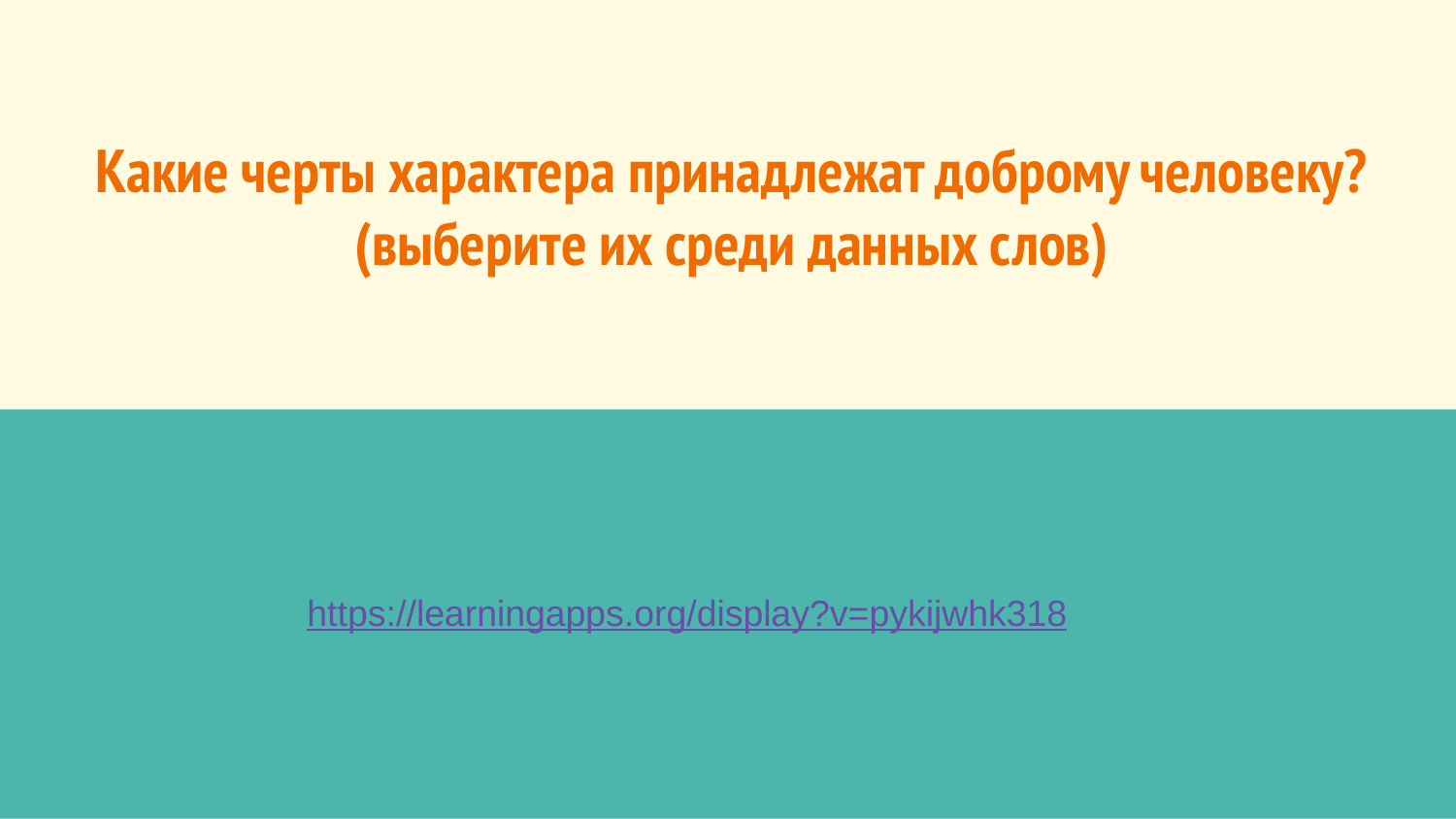

# Какие черты характера принадлежат доброму человеку?
(выберите их среди данных слов)
https://learningapps.org/display?v=pykijwhk318